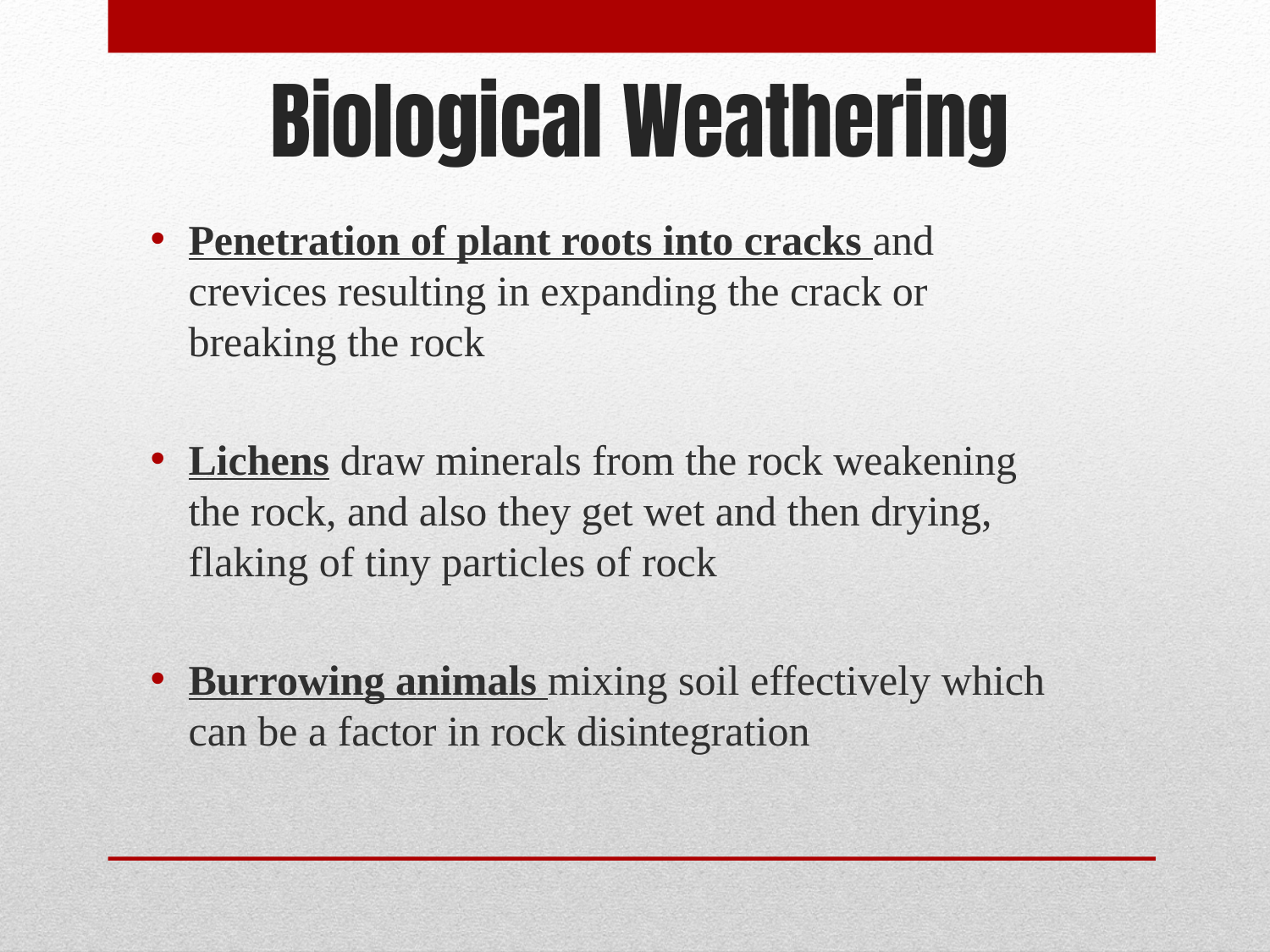

Biological Weathering
Penetration of plant roots into cracks and crevices resulting in expanding the crack or breaking the rock

Lichens draw minerals from the rock weakening the rock, and also they get wet and then drying, flaking of tiny particles of rock

Burrowing animals mixing soil effectively which can be a factor in rock disintegration